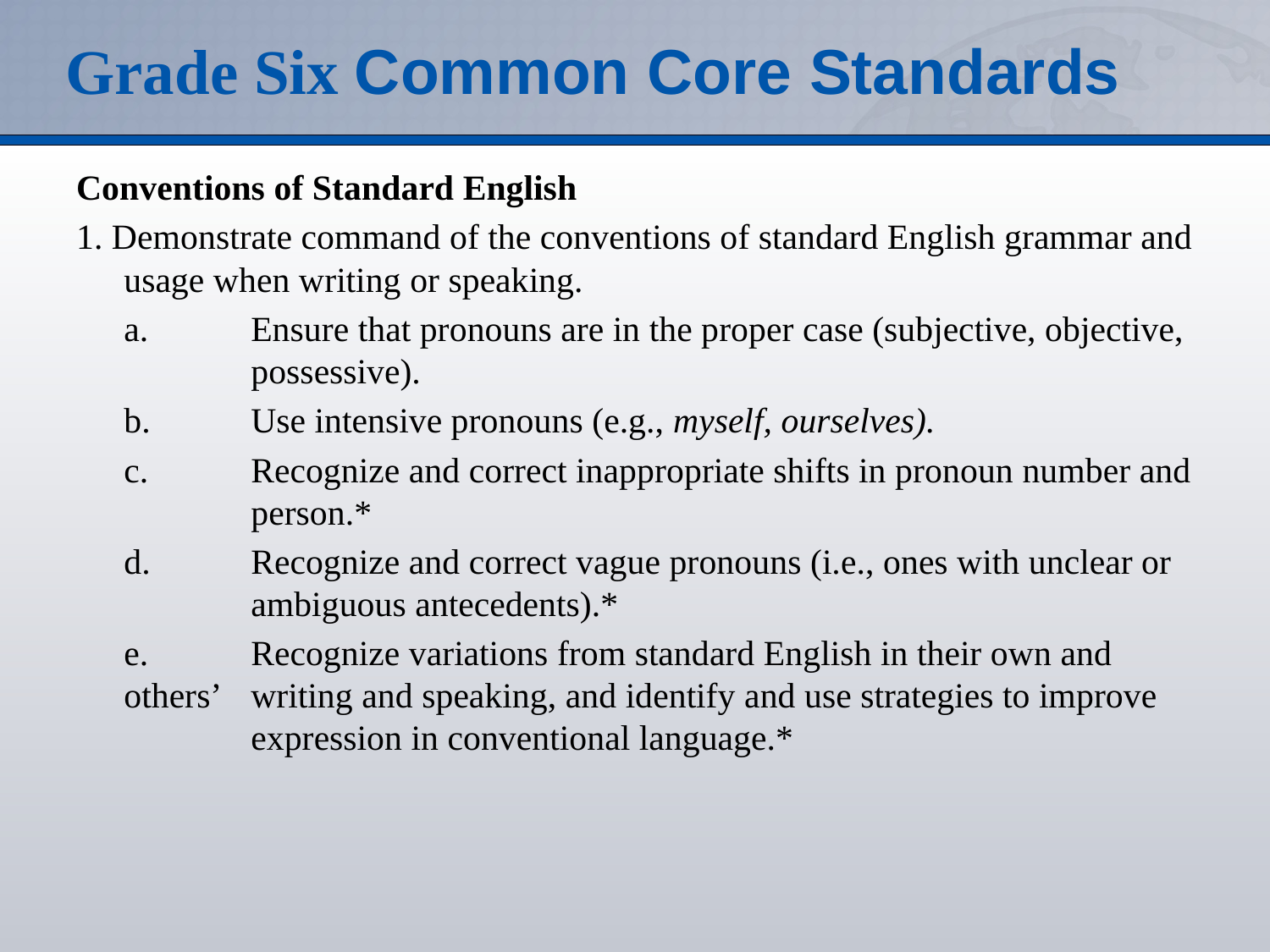

# Grade Six Common Core Standards
Conventions of Standard English
1. Demonstrate command of the conventions of standard English grammar and usage when writing or speaking.
	a. 	Ensure that pronouns are in the proper case (subjective, objective, 	possessive).
	b. 	Use intensive pronouns (e.g., myself, ourselves).
	c. 	Recognize and correct inappropriate shifts in pronoun number and 	person.*
	d. 	Recognize and correct vague pronouns (i.e., ones with unclear or 	ambiguous antecedents).*
	e. 	Recognize variations from standard English in their own and others’ 	writing and speaking, and identify and use strategies to improve  	expression in conventional language.*